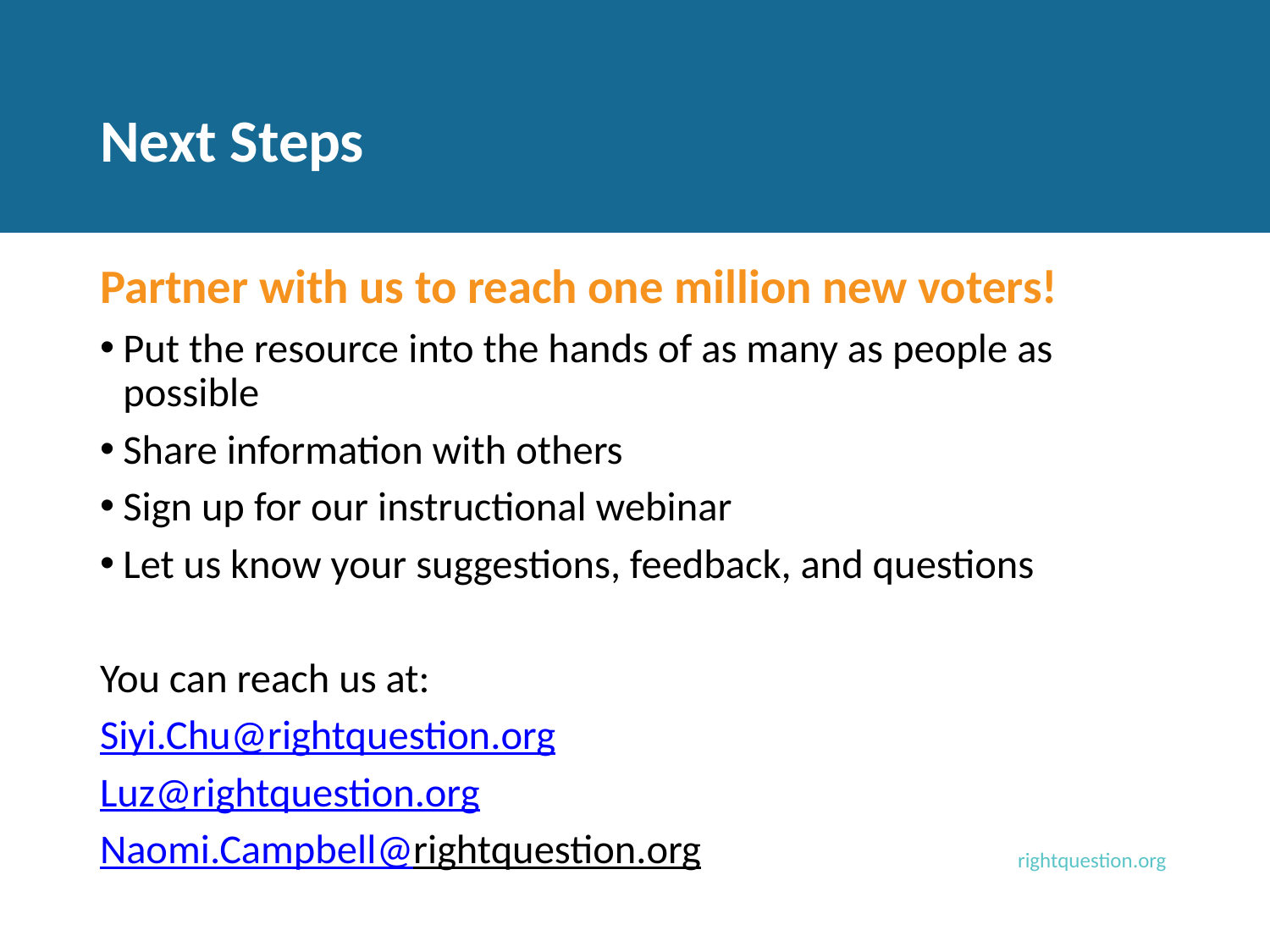

# Next Steps
Partner with us to reach one million new voters!
Put the resource into the hands of as many as people as possible
Share information with others
Sign up for our instructional webinar
Let us know your suggestions, feedback, and questions

You can reach us at:
Siyi.Chu@rightquestion.org
Luz@rightquestion.org
Naomi.Campbell@rightquestion.org